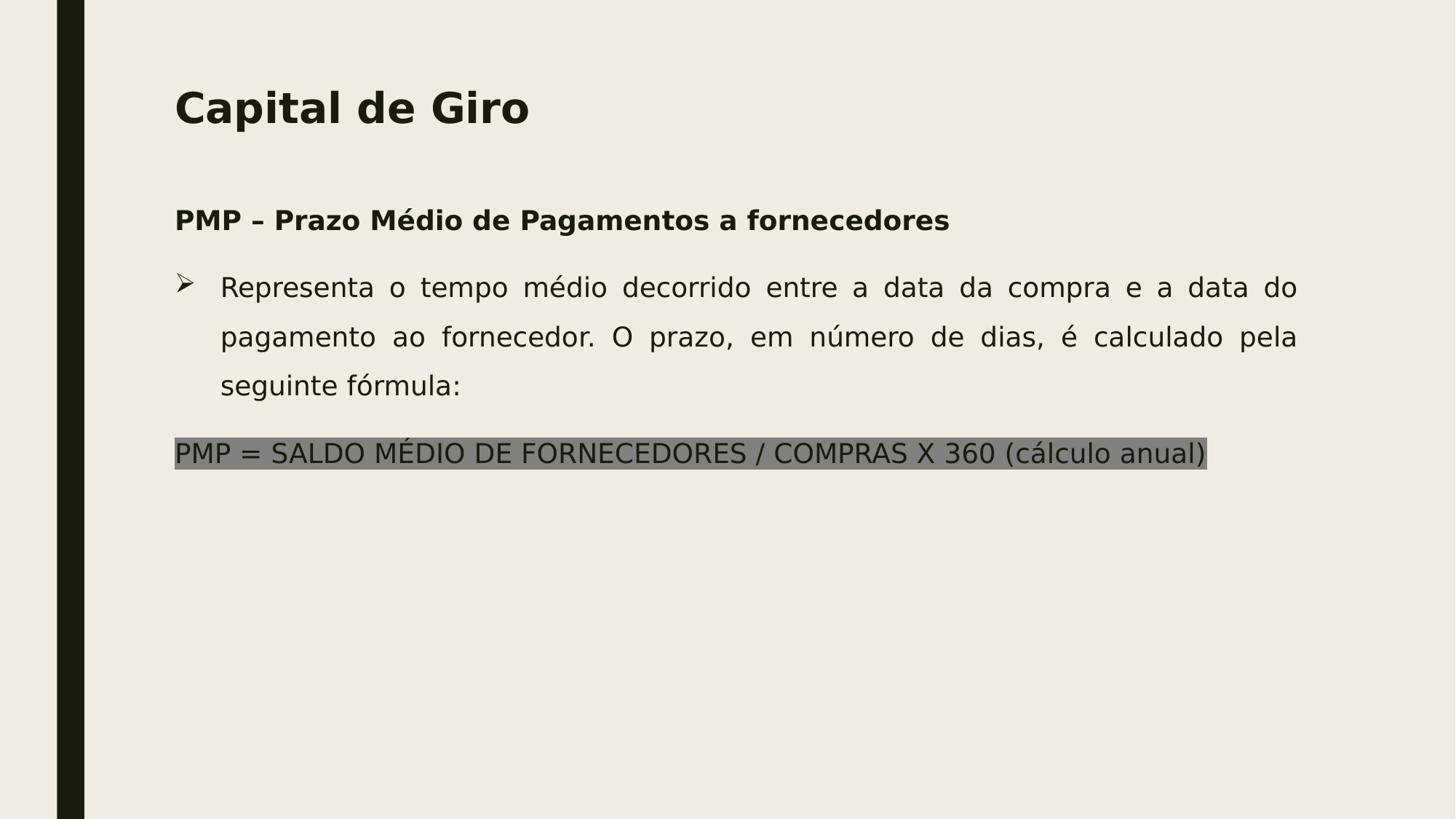

# Capital de Giro
PMP – Prazo Médio de Pagamentos a fornecedores
Representa o tempo médio decorrido entre a data da compra e a data do pagamento ao fornecedor. O prazo, em número de dias, é calculado pela seguinte fórmula:
PMP = SALDO MÉDIO DE FORNECEDORES / COMPRAS X 360 (cálculo anual)